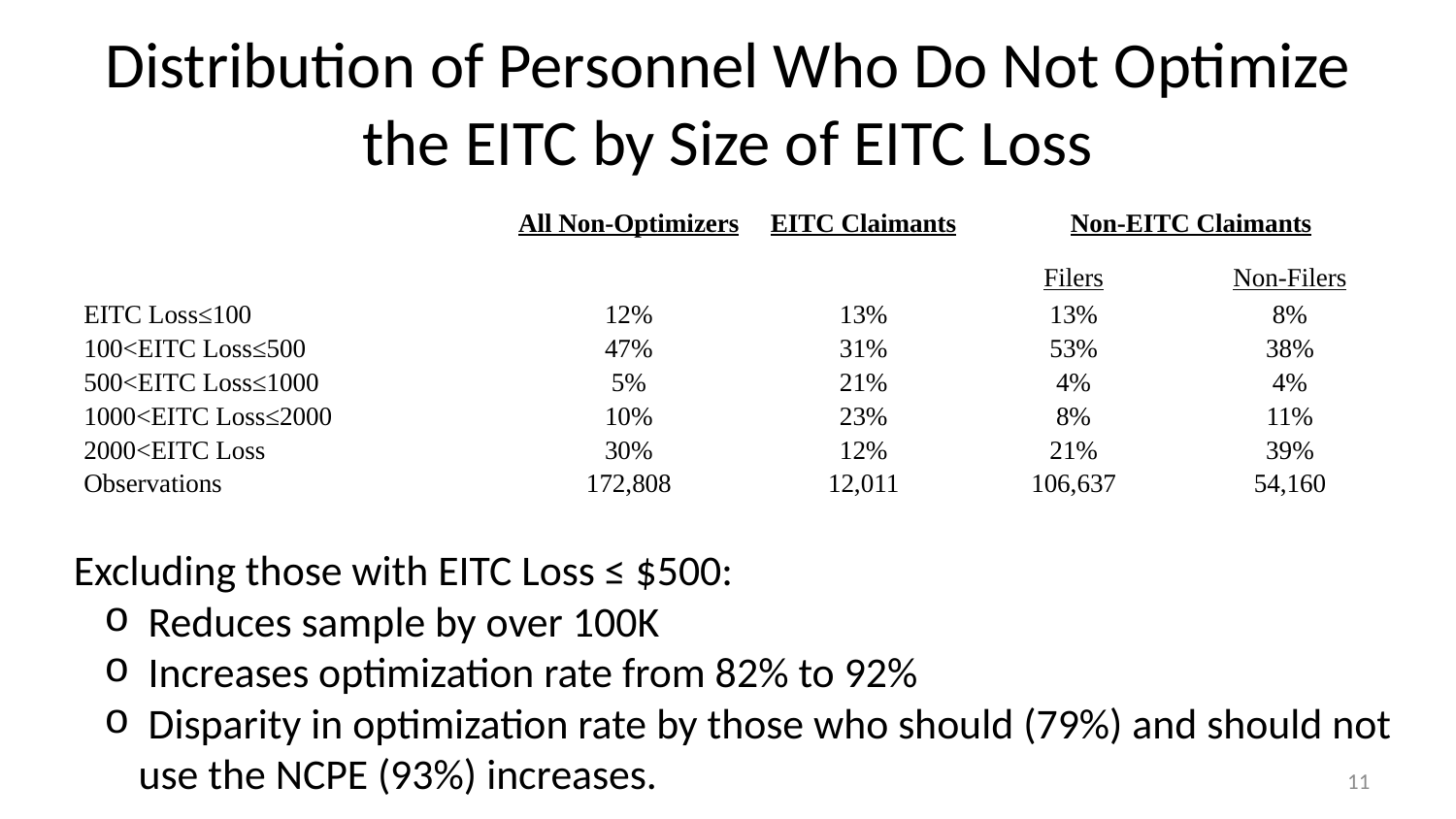

# Distribution of Personnel Who Do Not Optimize the EITC by Size of EITC Loss
|  | All Non-Optimizers | EITC Claimants | Non-EITC Claimants |  |
| --- | --- | --- | --- | --- |
|  |  |  | Filers | Non-Filers |
| EITC Loss≤100 | 12% | 13% | 13% | 8% |
| 100<EITC Loss≤500 | 47% | 31% | 53% | 38% |
| 500<EITC Loss≤1000 | 5% | 21% | 4% | 4% |
| 1000<EITC Loss≤2000 | 10% | 23% | 8% | 11% |
| 2000<EITC Loss | 30% | 12% | 21% | 39% |
| Observations | 172,808 | 12,011 | 106,637 | 54,160 |
Excluding those with EITC Loss ≤ $500:
 Reduces sample by over 100K
 Increases optimization rate from 82% to 92%
 Disparity in optimization rate by those who should (79%) and should not use the NCPE (93%) increases.
11